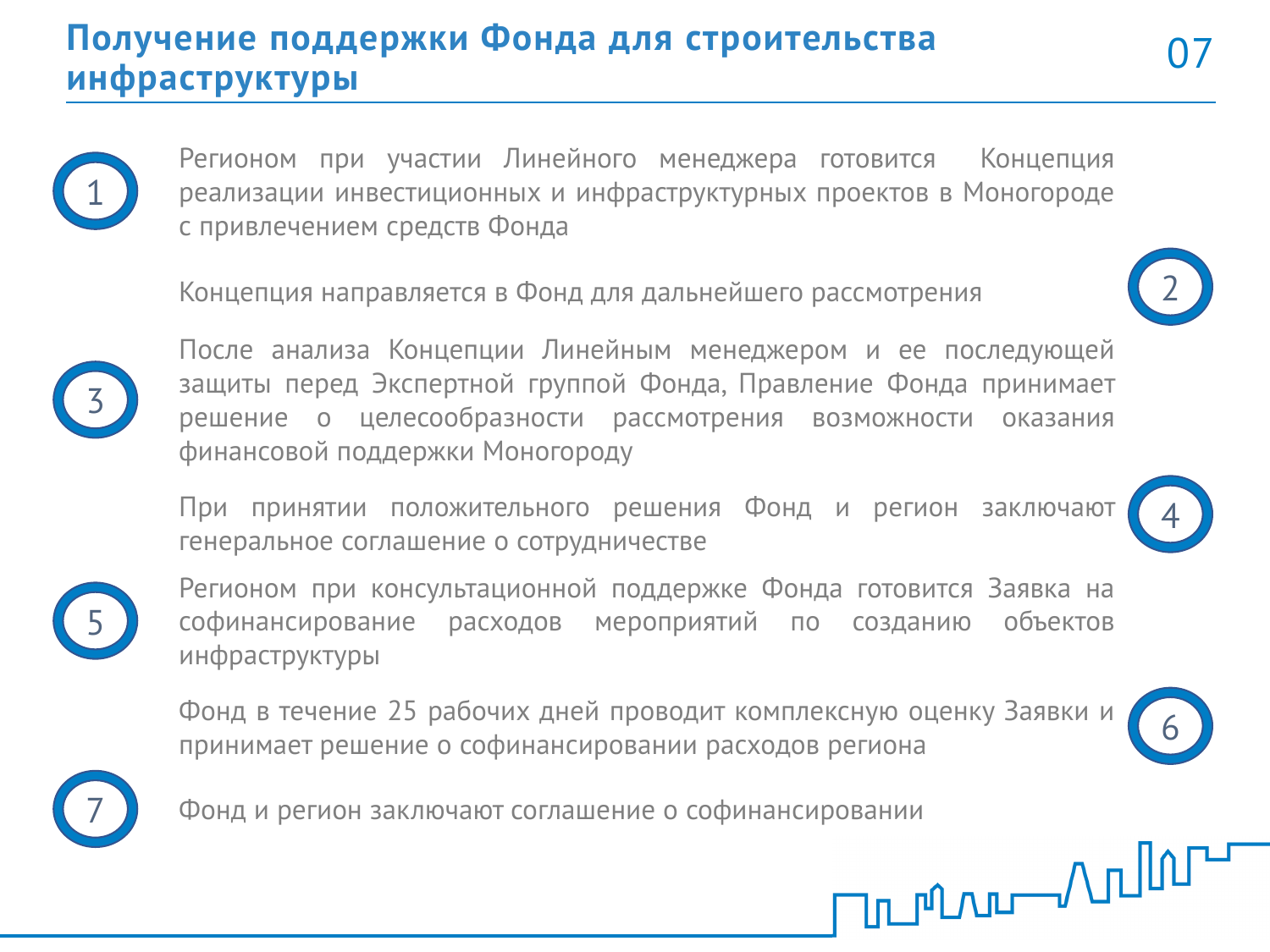

07
# Получение поддержки Фонда для строительства инфраструктуры
Регионом при участии Линейного менеджера готовится  Концепция реализации инвестиционных и инфраструктурных проектов в Моногороде с привлечением средств Фонда
1
2
Концепция направляется в Фонд для дальнейшего рассмотрения
После анализа Концепции Линейным менеджером и ее последующей защиты перед Экспертной группой Фонда, Правление Фонда принимает решение о целесообразности рассмотрения возможности оказания финансовой поддержки Моногороду
3
4
При принятии положительного решения Фонд и регион заключают генеральное соглашение о сотрудничестве
Регионом при консультационной поддержке Фонда готовится Заявка на софинансирование расходов мероприятий по созданию объектов инфраструктуры
5
Фонд в течение 25 рабочих дней проводит комплексную оценку Заявки и принимает решение о софинансировании расходов региона
6
7
Фонд и регион заключают соглашение о софинансировании